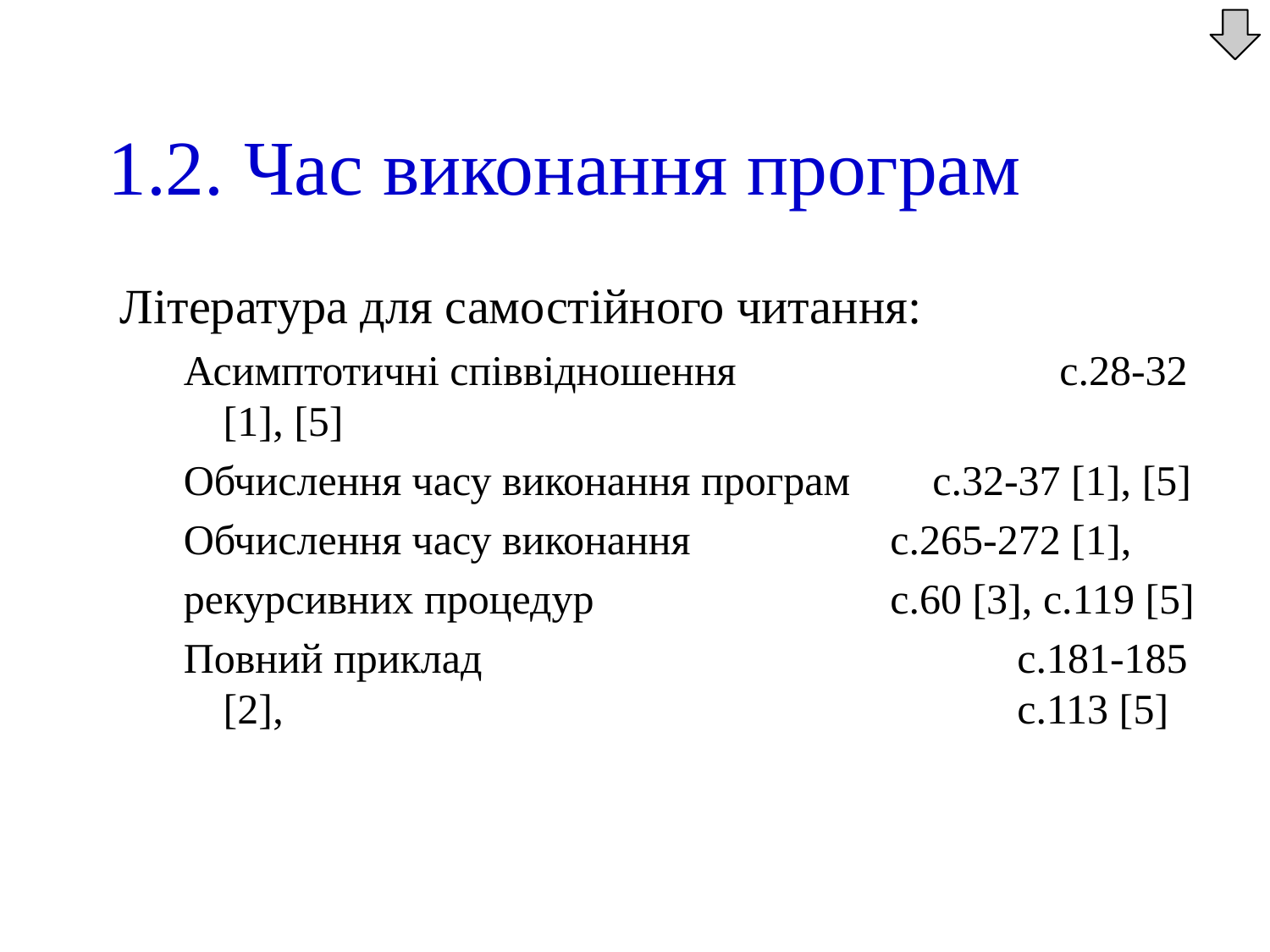

# 1.2. Час виконання програм
Література для самостійного читання:
Асимптотичні співвідношення		       с.28-32 [1], [5]
Обчислення часу виконання програм	       с.32-37 [1], [5]
Обчислення часу виконання 		   с.265-272 [1],
рекурсивних процедур			   с.60 [3], с.119 [5]
Повний приклад				   с.181-185 [2], 						   с.113 [5]